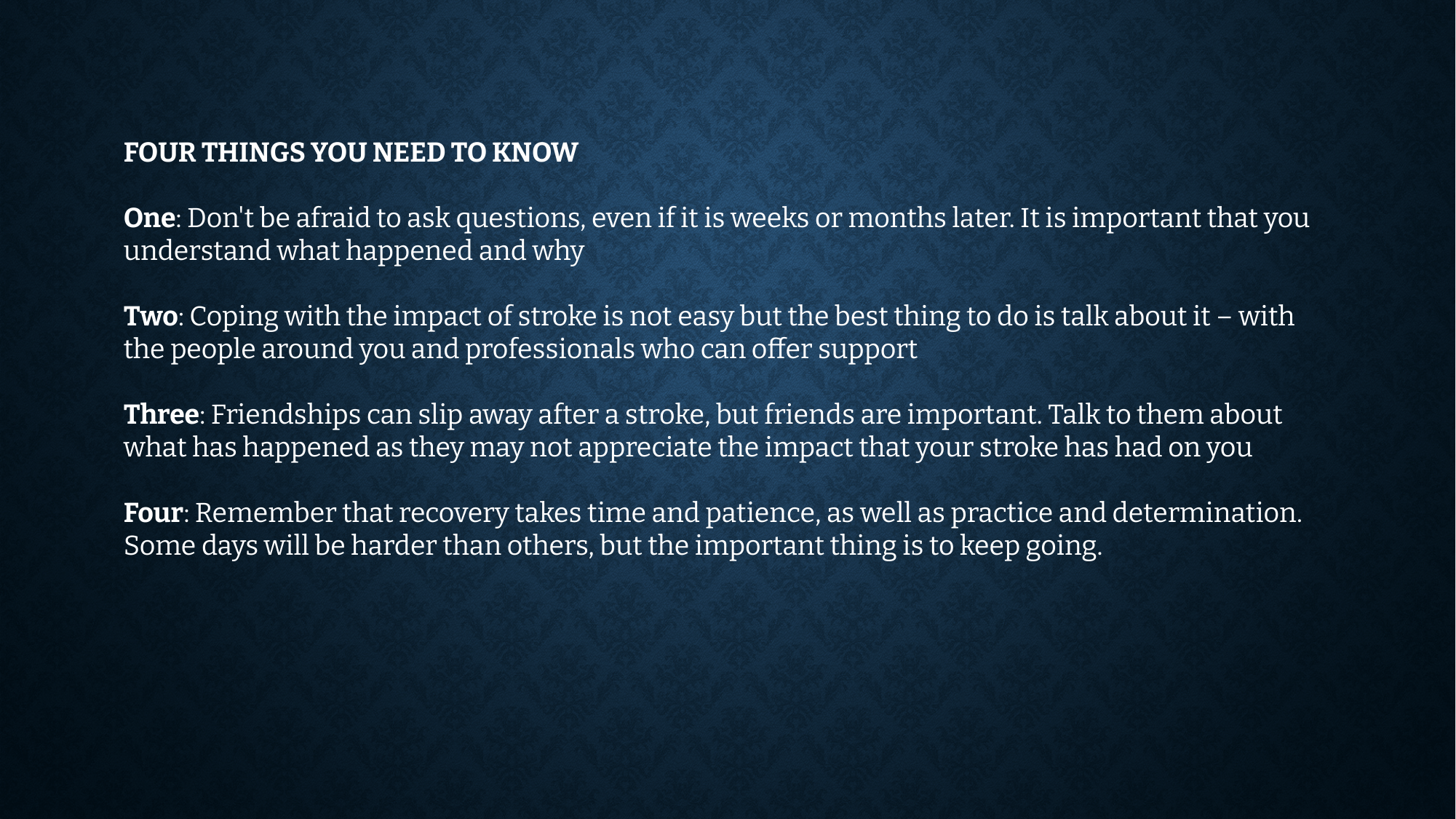

FOUR THINGS YOU NEED TO KNOW

One: Don't be afraid to ask questions, even if it is weeks or months later. It is important that you understand what happened and why

Two: Coping with the impact of stroke is not easy but the best thing to do is talk about it – with the people around you and professionals who can offer support

Three: Friendships can slip away after a stroke, but friends are important. Talk to them about what has happened as they may not appreciate the impact that your stroke has had on you

Four: Remember that recovery takes time and patience, as well as practice and determination. Some days will be harder than others, but the important thing is to keep going.